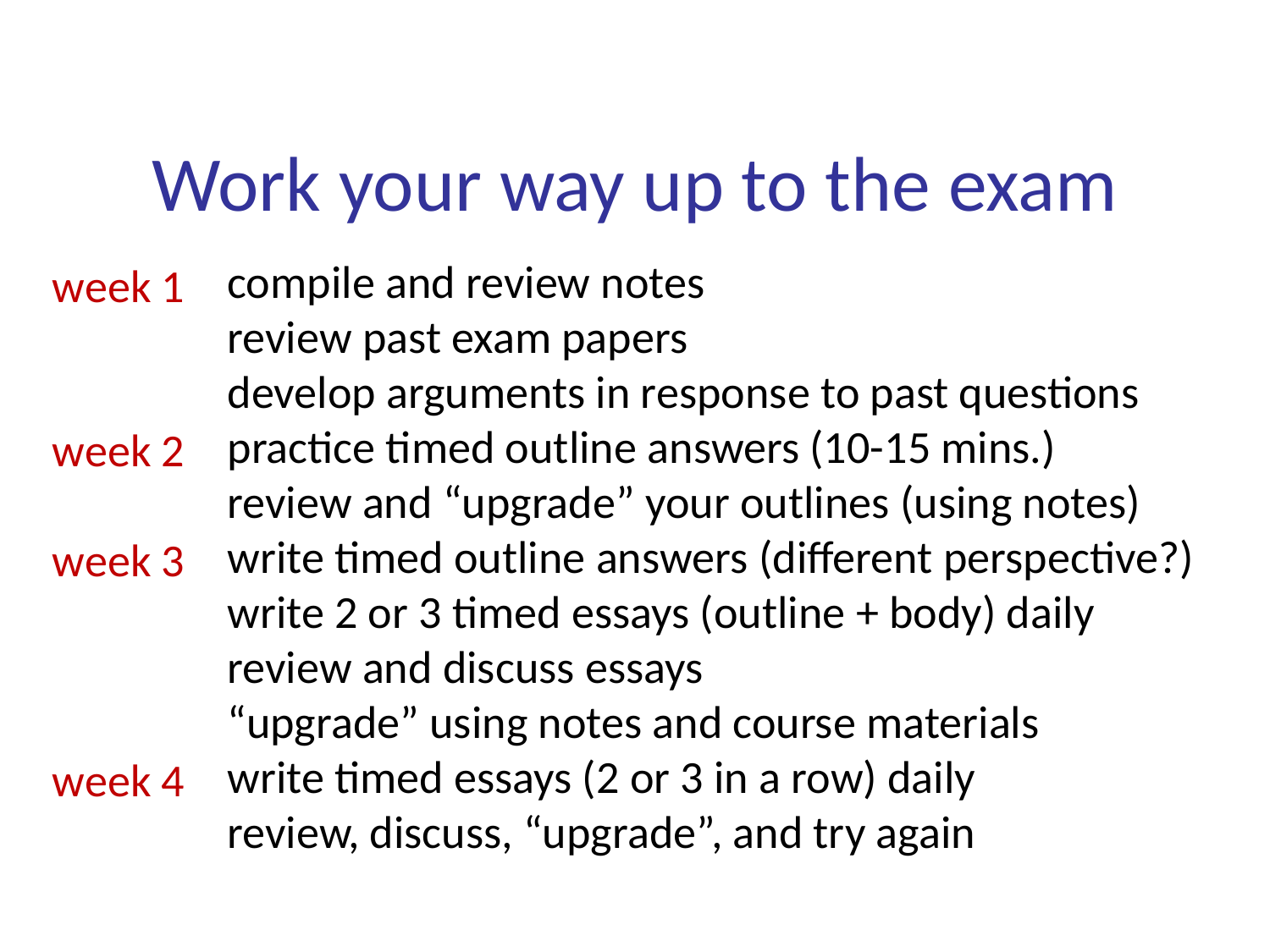

Work your way up to the exam
compile and review notes
review past exam papers
develop arguments in response to past questions
practice timed outline answers (10-15 mins.)
review and “upgrade” your outlines (using notes)
write timed outline answers (different perspective?)
write 2 or 3 timed essays (outline + body) daily
review and discuss essays
“upgrade” using notes and course materials
write timed essays (2 or 3 in a row) daily
review, discuss, “upgrade”, and try again
week 1
week 2
week 3
week 4